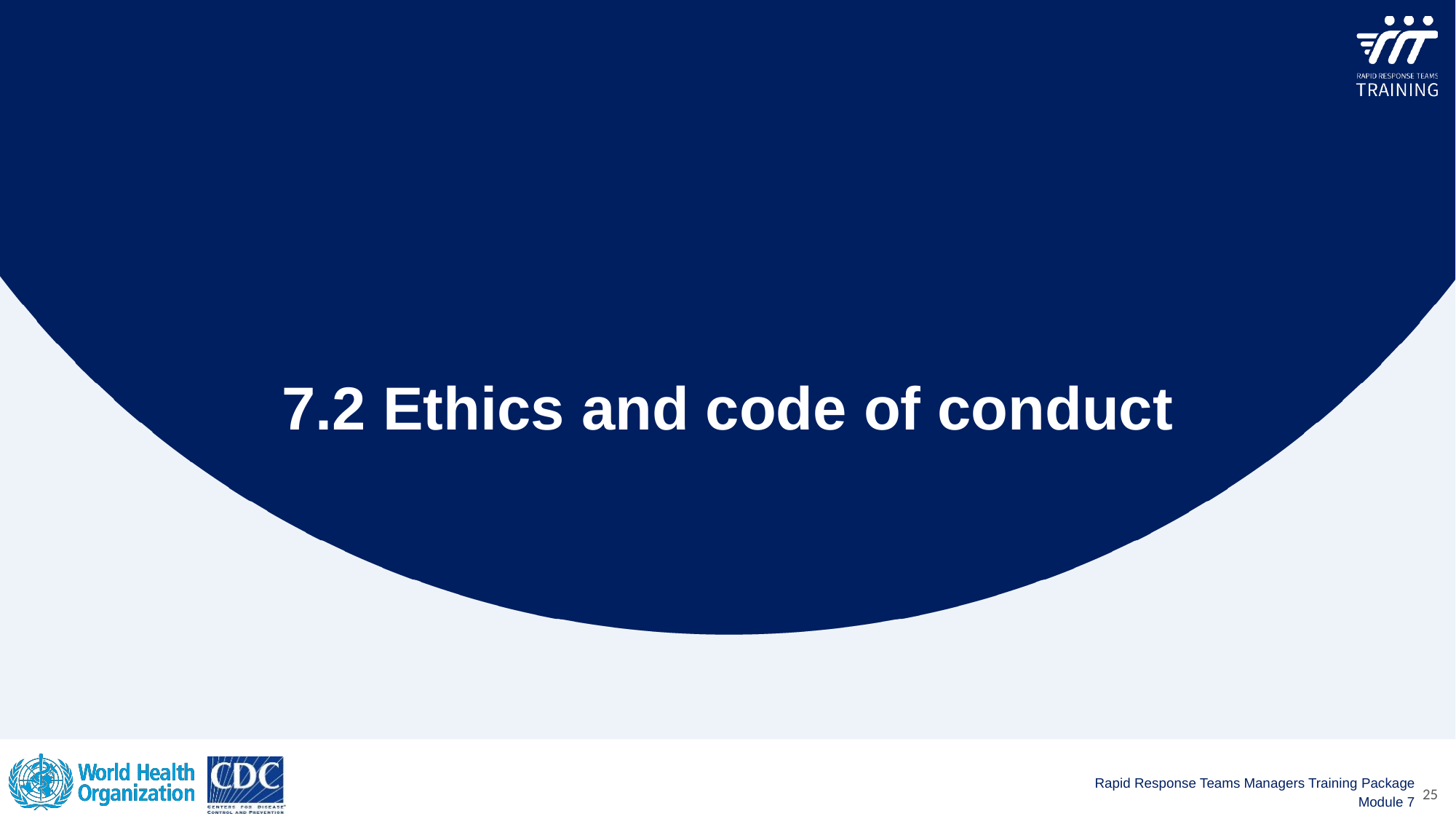

7.2 Ethics and code of conduct
25